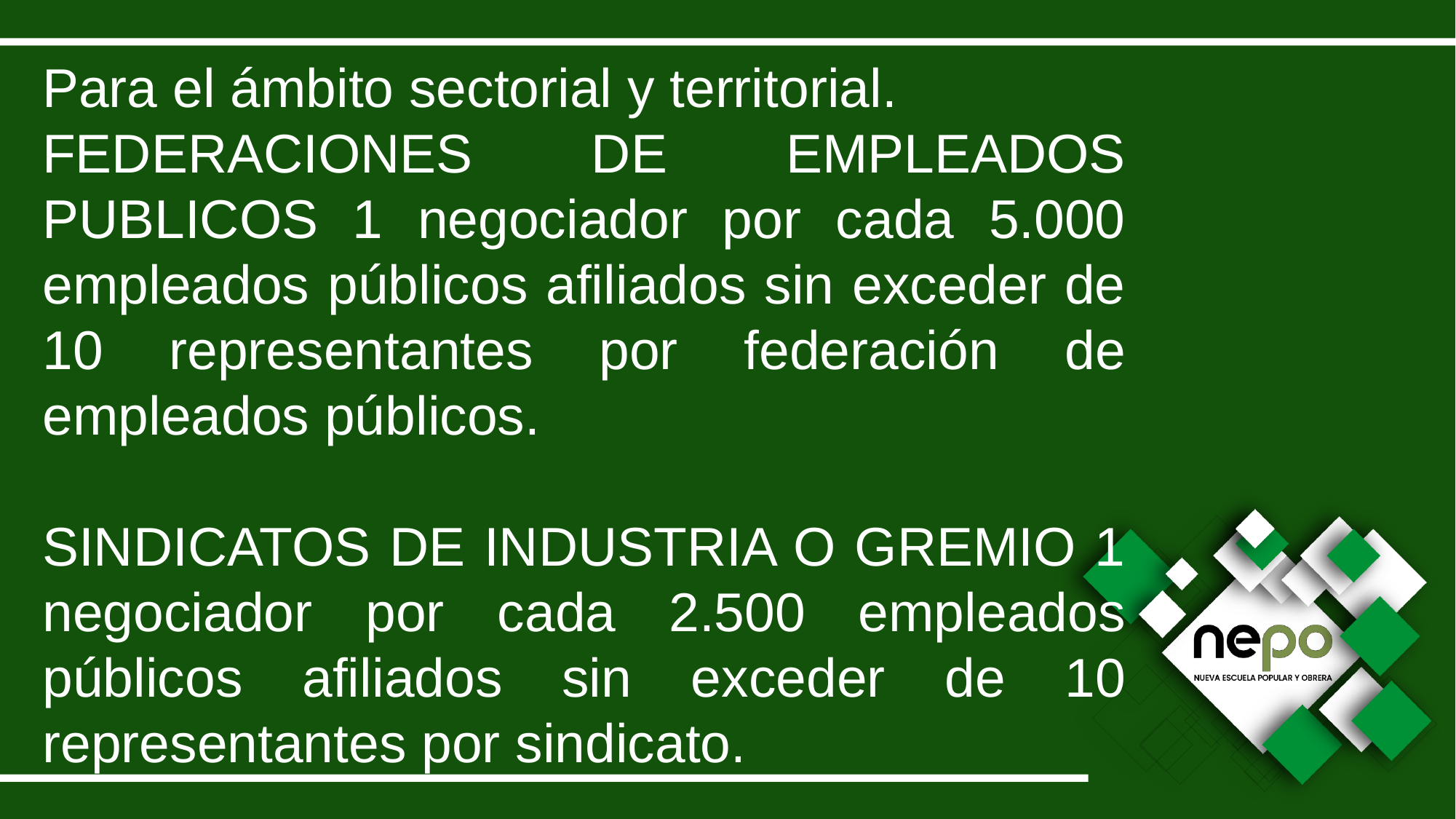

Para el ámbito sectorial y territorial.
FEDERACIONES DE EMPLEADOS PUBLICOS 1 negociador por cada 5.000 empleados públicos afiliados sin exceder de 10 representantes por federación de empleados públicos.

SINDICATOS DE INDUSTRIA O GREMIO 1 negociador por cada 2.500 empleados públicos afiliados sin exceder de 10 representantes por sindicato.